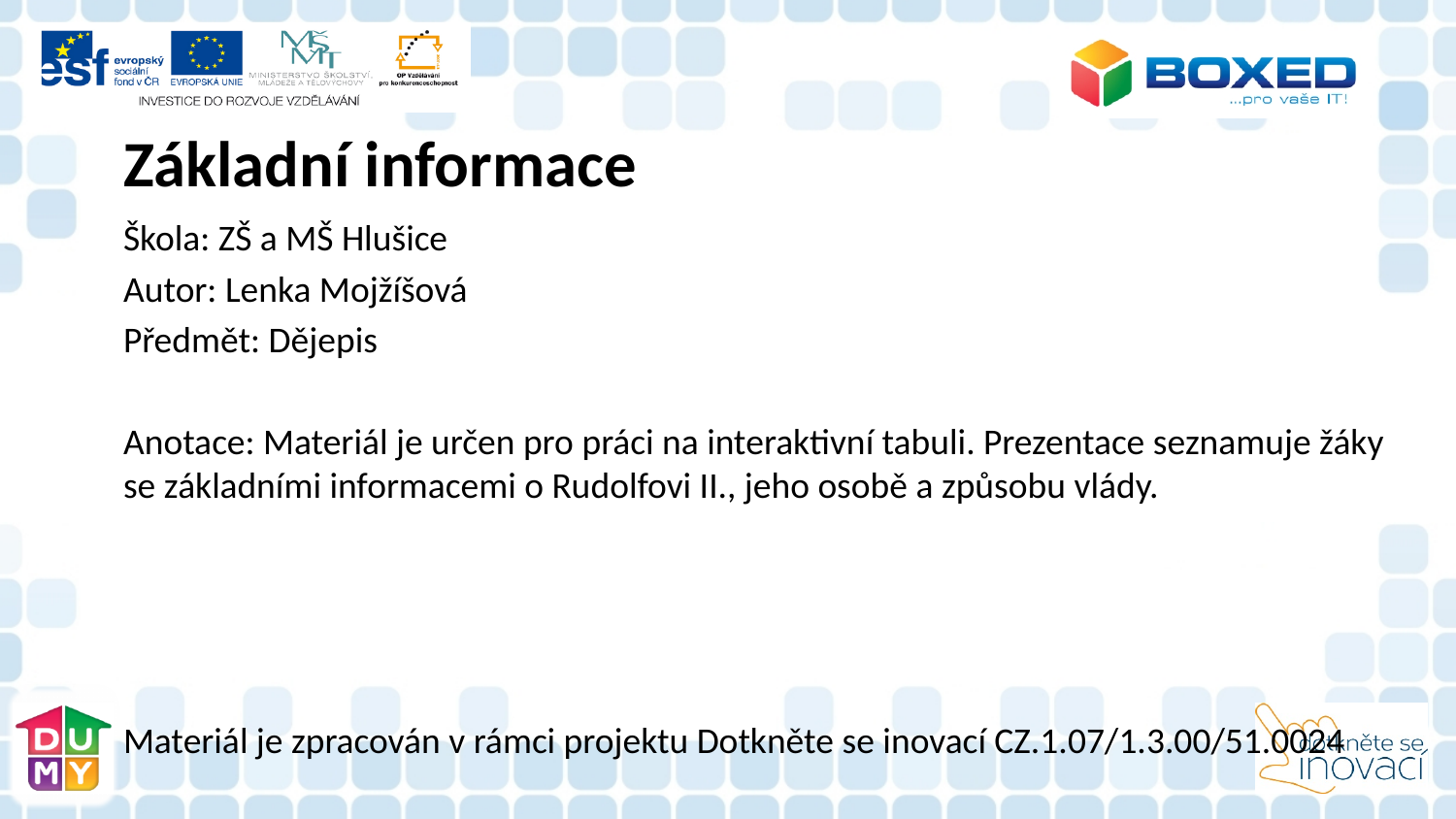

Základní informace
Škola: ZŠ a MŠ Hlušice
Autor: Lenka Mojžíšová
Předmět: Dějepis

Anotace: Materiál je určen pro práci na interaktivní tabuli. Prezentace seznamuje žáky se základními informacemi o Rudolfovi II., jeho osobě a způsobu vlády.

Materiál je zpracován v rámci projektu Dotkněte se inovací CZ.1.07/1.3.00/51.0024